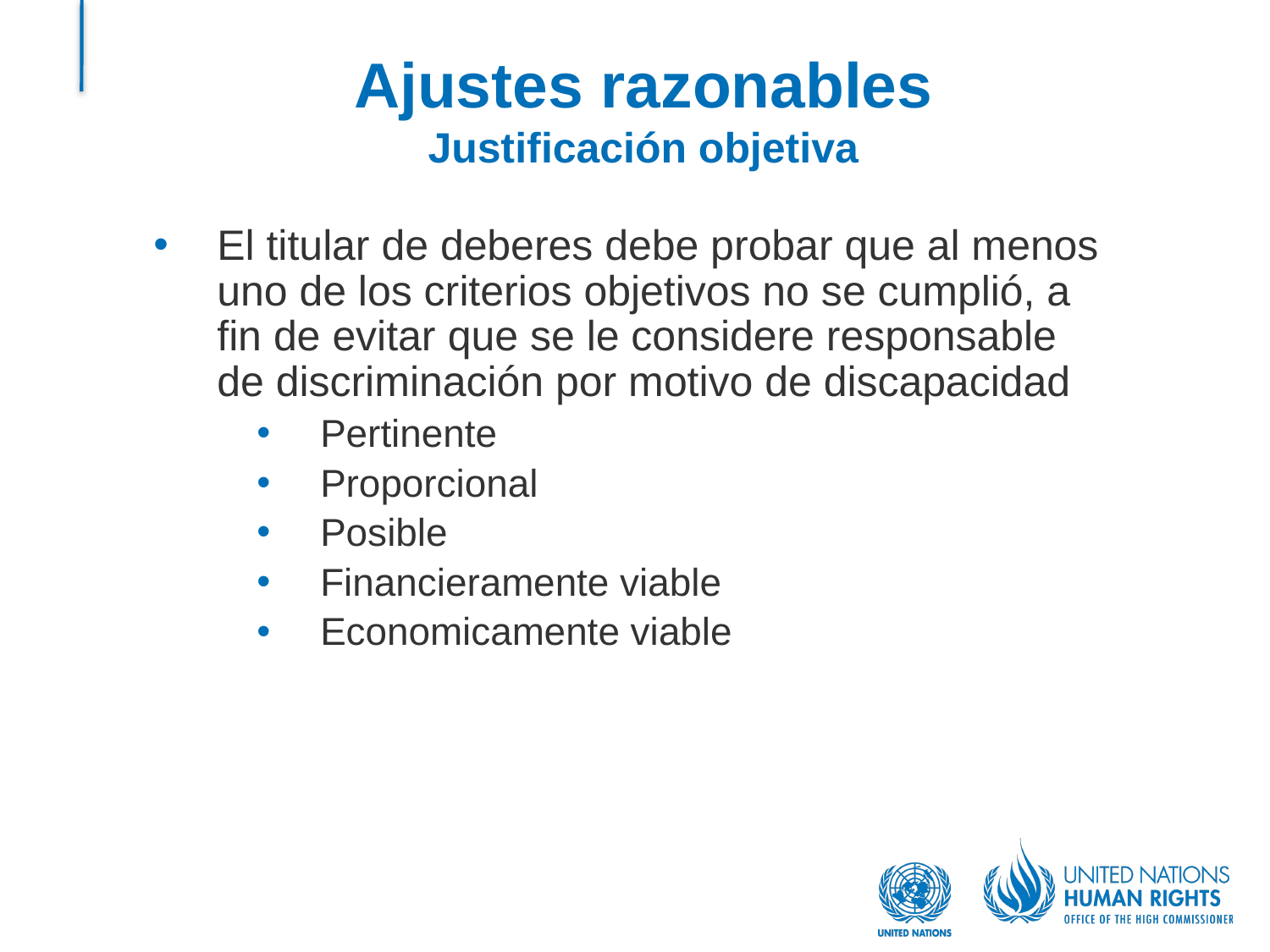

# Ajustes razonables Justificación objetiva
El titular de deberes debe probar que al menos uno de los criterios objetivos no se cumplió, a fin de evitar que se le considere responsable de discriminación por motivo de discapacidad
Pertinente
Proporcional
Posible
Financieramente viable
Economicamente viable